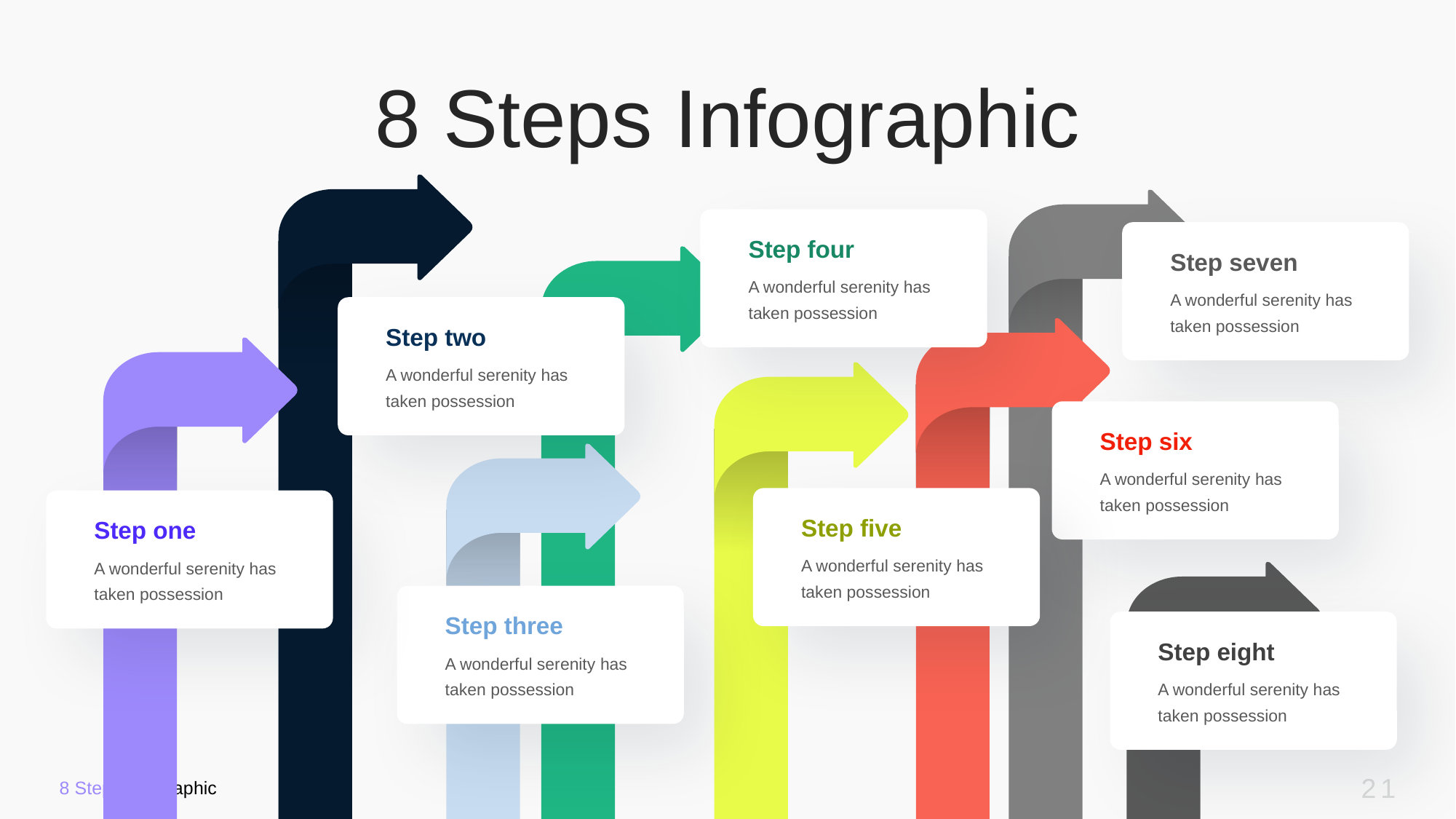

8 Steps Infographic

Step four
A wonderful serenity has taken possession

Step seven
A wonderful serenity has taken possession

Step two
A wonderful serenity has taken possession

Step six
A wonderful serenity has taken possession

Step five
A wonderful serenity has taken possession

Step one
A wonderful serenity has taken possession

Step three
A wonderful serenity has taken possession

Step eight
A wonderful serenity has taken possession